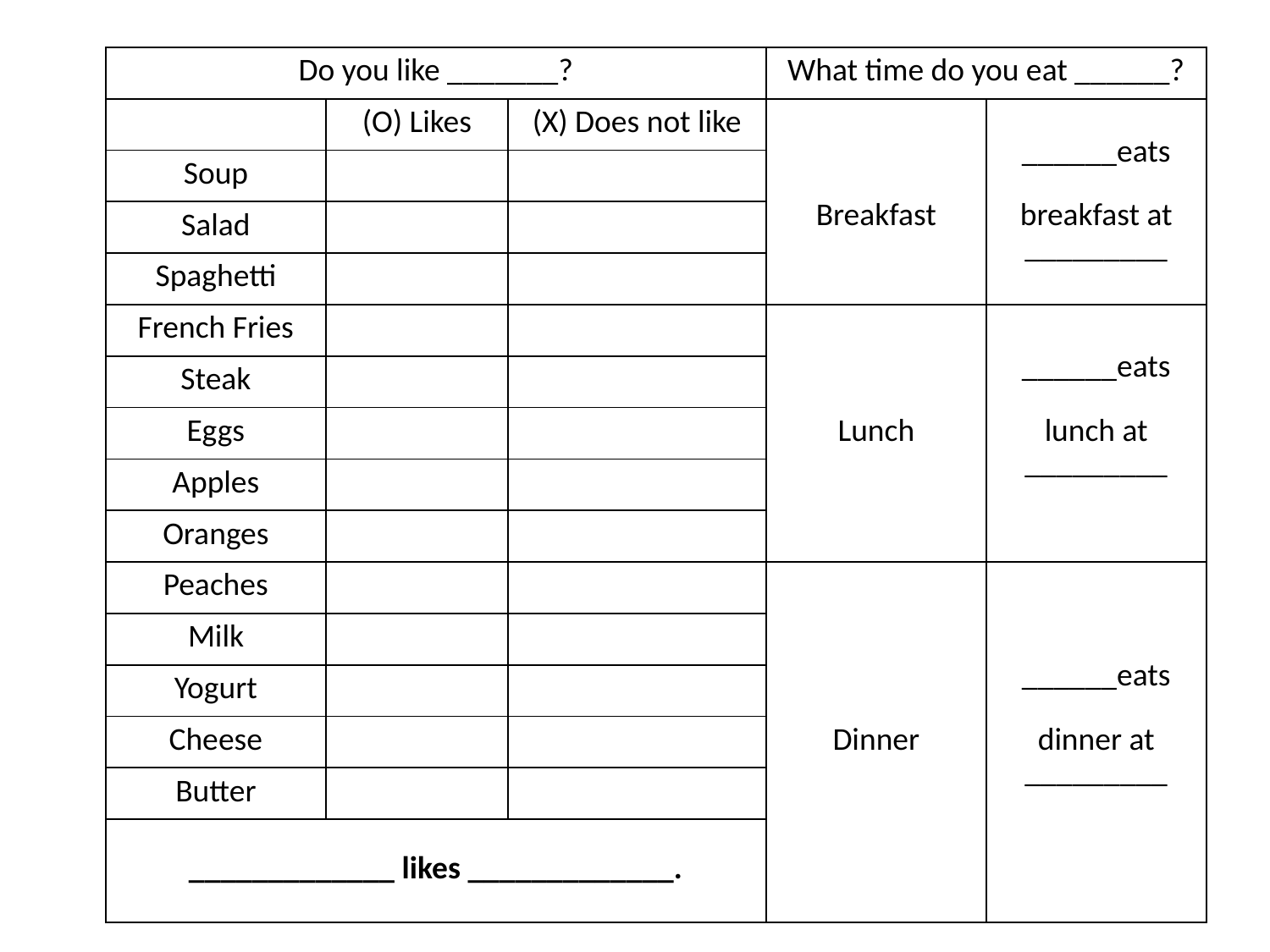

#
| Do you like \_\_\_\_\_\_\_? |  |  | What time do you eat \_\_\_\_\_\_? |  |
| --- | --- | --- | --- | --- |
|  | (O) Likes | (X) Does not like | Breakfast | \_\_\_\_\_\_eats breakfast at \_\_\_\_\_\_\_\_\_ |
| Soup |  |  |  |  |
| Salad |  |  |  |  |
| Spaghetti |  |  |  |  |
| French Fries |  |  | Lunch | \_\_\_\_\_\_eats lunch at \_\_\_\_\_\_\_\_\_ |
| Steak |  |  |  |  |
| Eggs |  |  |  |  |
| Apples |  |  |  |  |
| Oranges |  |  |  |  |
| Peaches |  |  | Dinner | \_\_\_\_\_\_eats dinner at \_\_\_\_\_\_\_\_\_ |
| Milk |  |  |  |  |
| Yogurt |  |  |  |  |
| Cheese |  |  |  |  |
| Butter |  |  |  |  |
| \_\_\_\_\_\_\_\_\_\_\_\_\_ likes \_\_\_\_\_\_\_\_\_\_\_\_\_. |  |  |  |  |